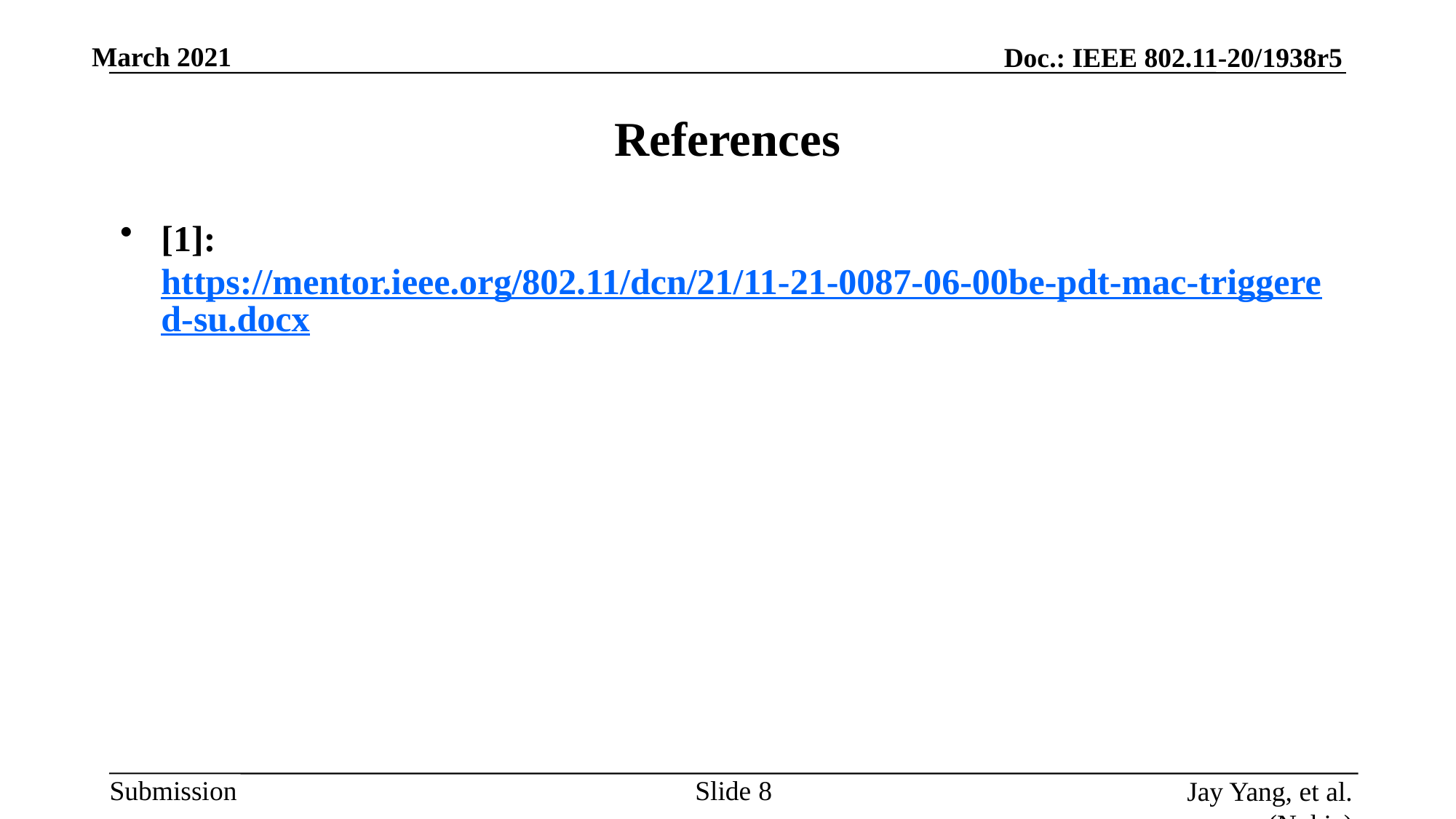

# References
[1]: https://mentor.ieee.org/802.11/dcn/21/11-21-0087-06-00be-pdt-mac-triggered-su.docx

Slide 8
Jay Yang, et al. (Nokia)